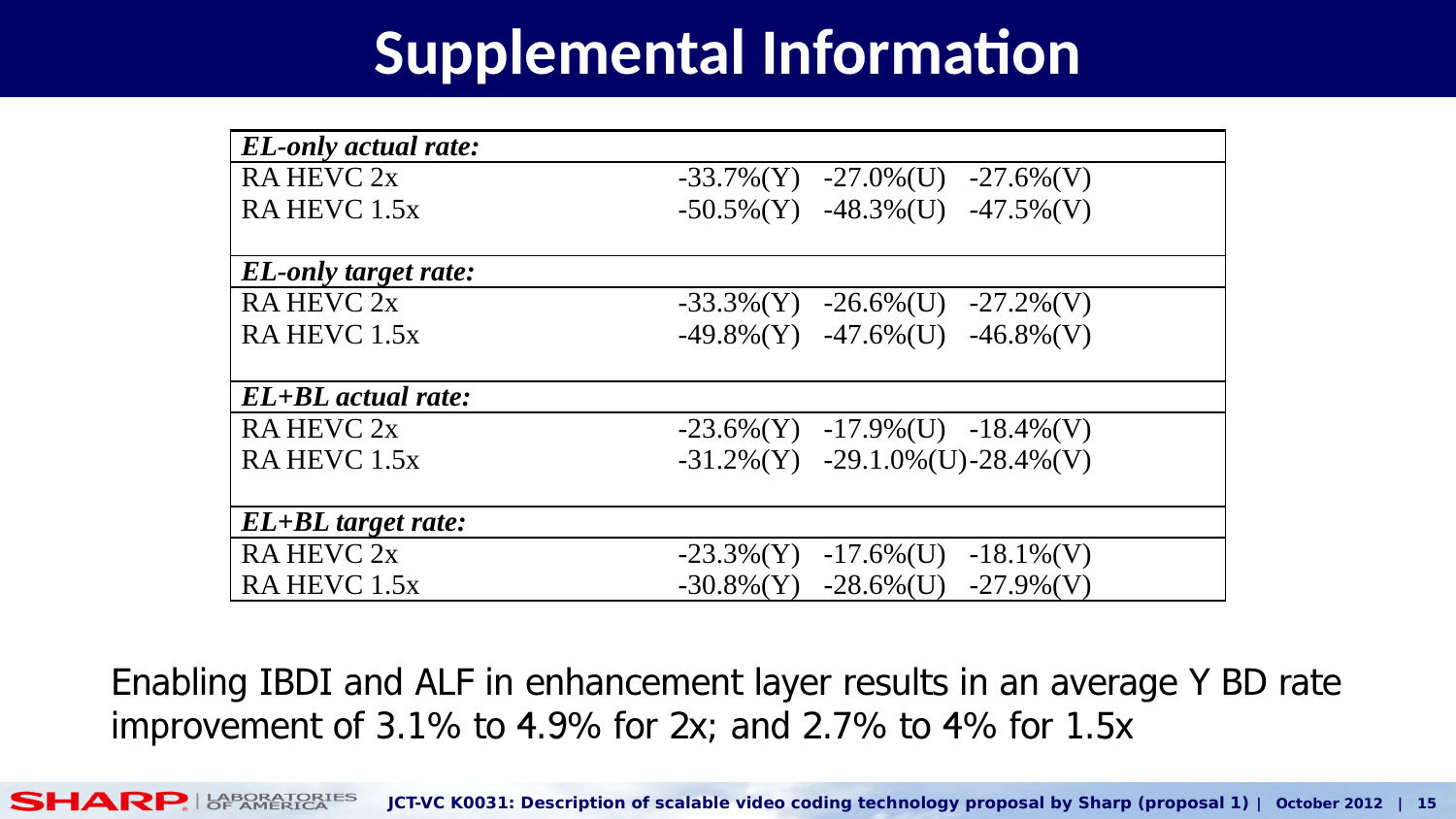

# Supplemental Information
| EL-only actual rate: |
| --- |
| RA HEVC 2x -33.7%(Y) -27.0%(U) -27.6%(V) |
| RA HEVC 1.5x -50.5%(Y) -48.3%(U) -47.5%(V) |
|  |
| EL-only target rate: |
| RA HEVC 2x -33.3%(Y) -26.6%(U) -27.2%(V) |
| RA HEVC 1.5x -49.8%(Y) -47.6%(U) -46.8%(V) |
|  |
| EL+BL actual rate: |
| RA HEVC 2x -23.6%(Y) -17.9%(U) -18.4%(V) |
| RA HEVC 1.5x -31.2%(Y) -29.1.0%(U) -28.4%(V) |
|  |
| EL+BL target rate: |
| RA HEVC 2x -23.3%(Y) -17.6%(U) -18.1%(V) |
| RA HEVC 1.5x -30.8%(Y) -28.6%(U) -27.9%(V) |
Enabling IBDI and ALF in enhancement layer results in an average Y BD rate improvement of 3.1% to 4.9% for 2x; and 2.7% to 4% for 1.5x